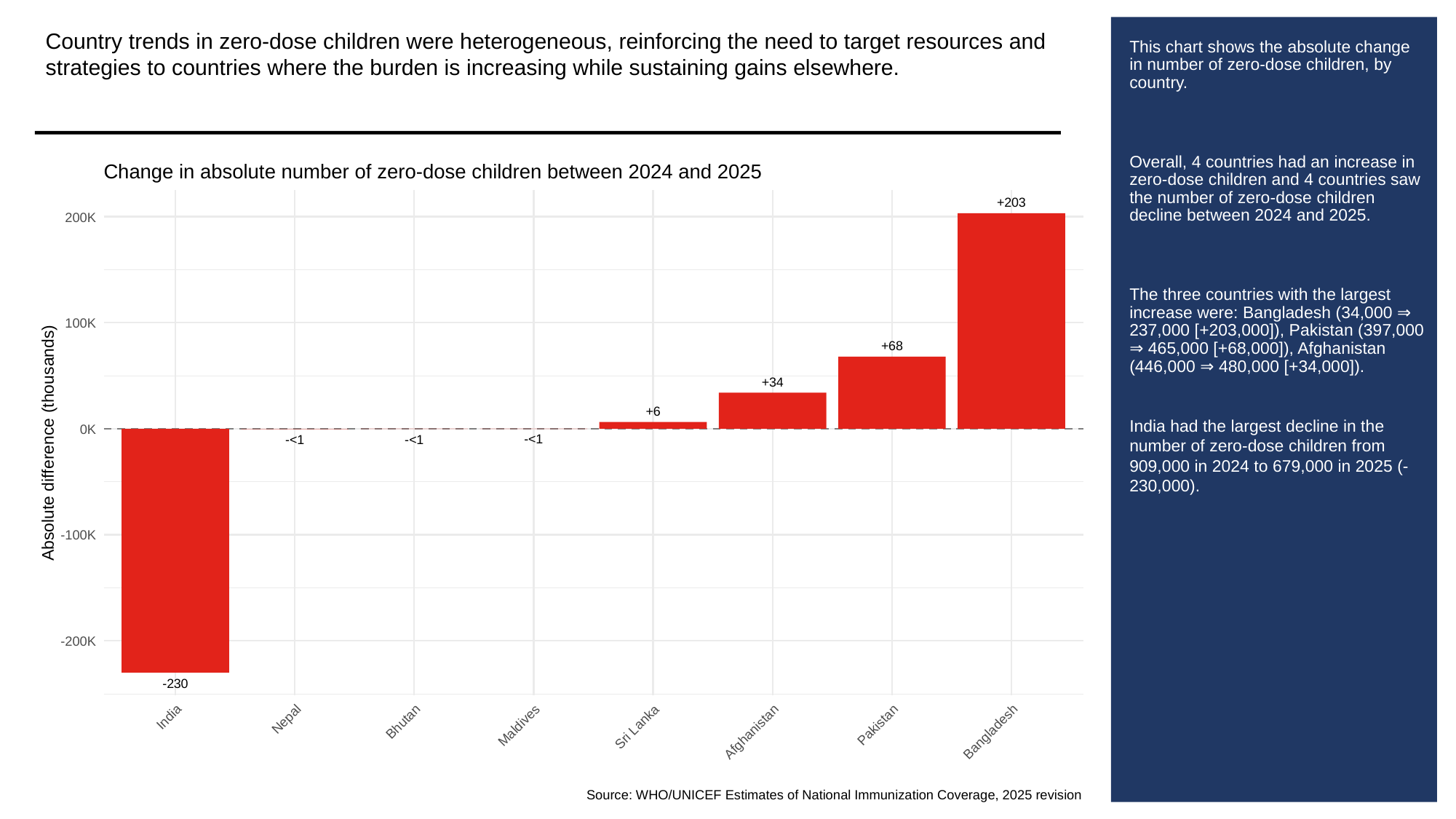

Country trends in zero-dose children were heterogeneous, reinforcing the need to target resources and strategies to countries where the burden is increasing while sustaining gains elsewhere.
# This chart shows the absolute change in number of zero-dose children, by country.

Overall, 4 countries had an increase in zero-dose children and 4 countries saw the number of zero-dose children decline between 2024 and 2025.

The three countries with the largest increase were: Bangladesh (34,000 ⇒ 237,000 [+203,000]), Pakistan (397,000 ⇒ 465,000 [+68,000]), Afghanistan (446,000 ⇒ 480,000 [+34,000]).

India had the largest decline in the number of zero-dose children from 909,000 in 2024 to 679,000 in 2025 (-230,000).

Change in absolute number of zero-dose children between 2024 and 2025

+203
200K

100K

+68

+34

+6

0K

-<1
-<1
-<1
Absolute difference (thousands)

-100K

-200K

-230

India
Nepal
Bhutan
Pakistan
Maldives
Sri Lanka
Afghanistan
Bangladesh
Source: WHO/UNICEF Estimates of National Immunization Coverage, 2025 revision